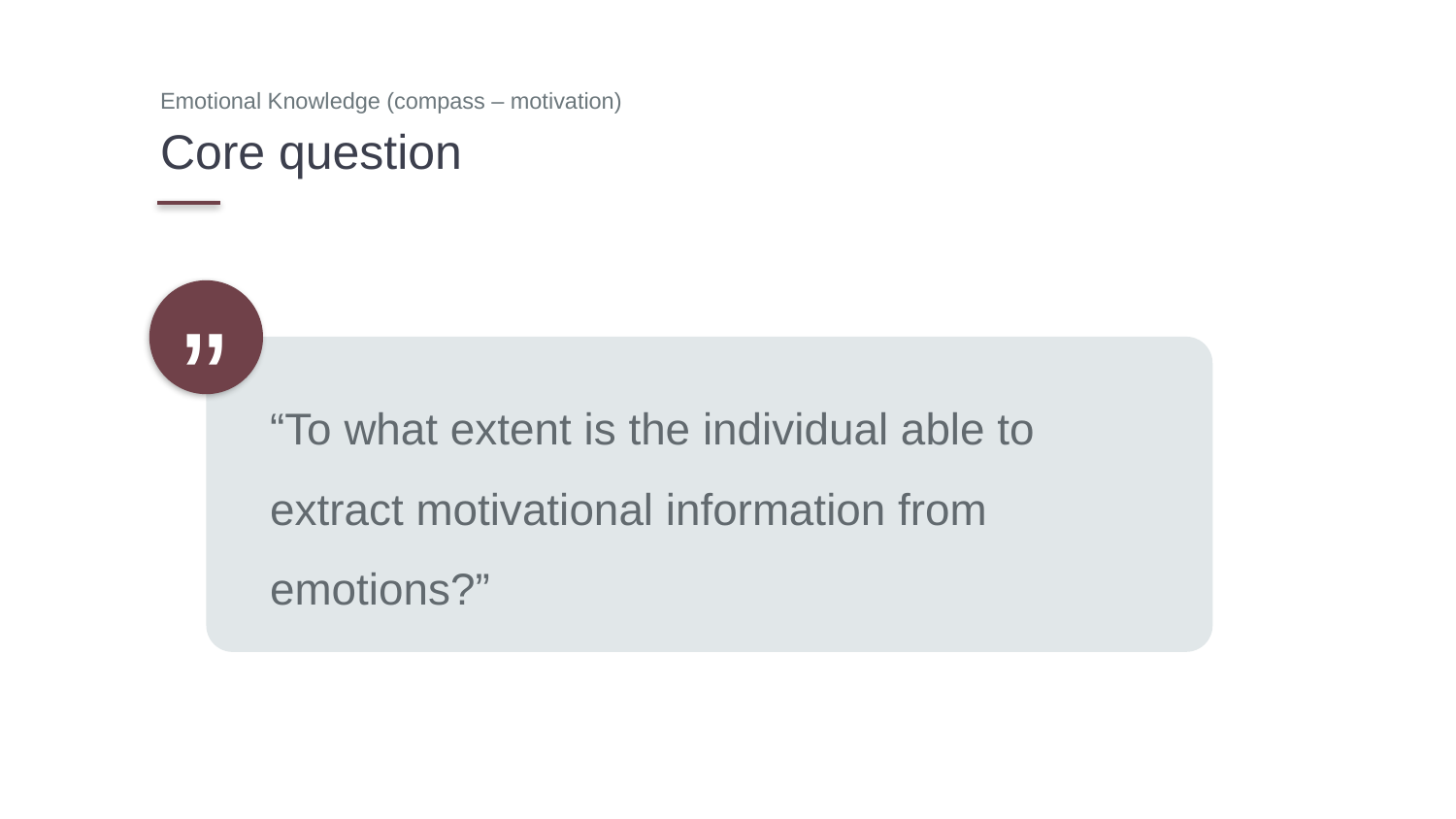

Emotional Knowledge (compass – motivation)
# Core question

”
“To what extent is the individual able to extract motivational information from emotions?”